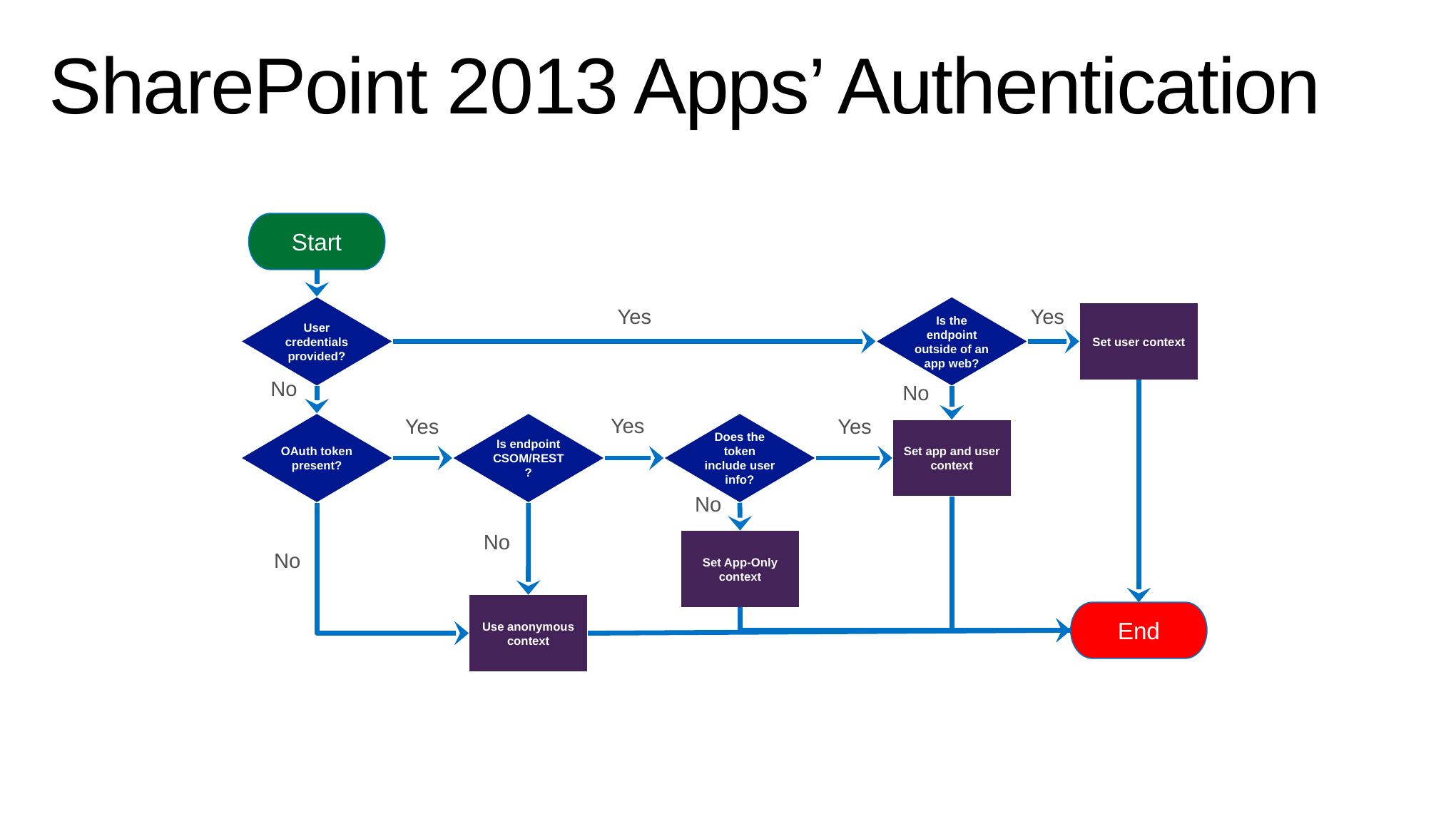

# SharePoint 2013 Apps’ Authentication
Start
User credentials provided?
Yes
Yes
Yes
Is the endpoint outside of an app web?
Set user context
Yes
No
No
No
No
Yes
Yes
Yes
Yes
Yes
Yes
OAuth token present?
Is endpoint CSOM/REST?
Does the token include user info?
Set app and user context
No
No
No
No
No
No
Set App-Only context
Use anonymous context
End